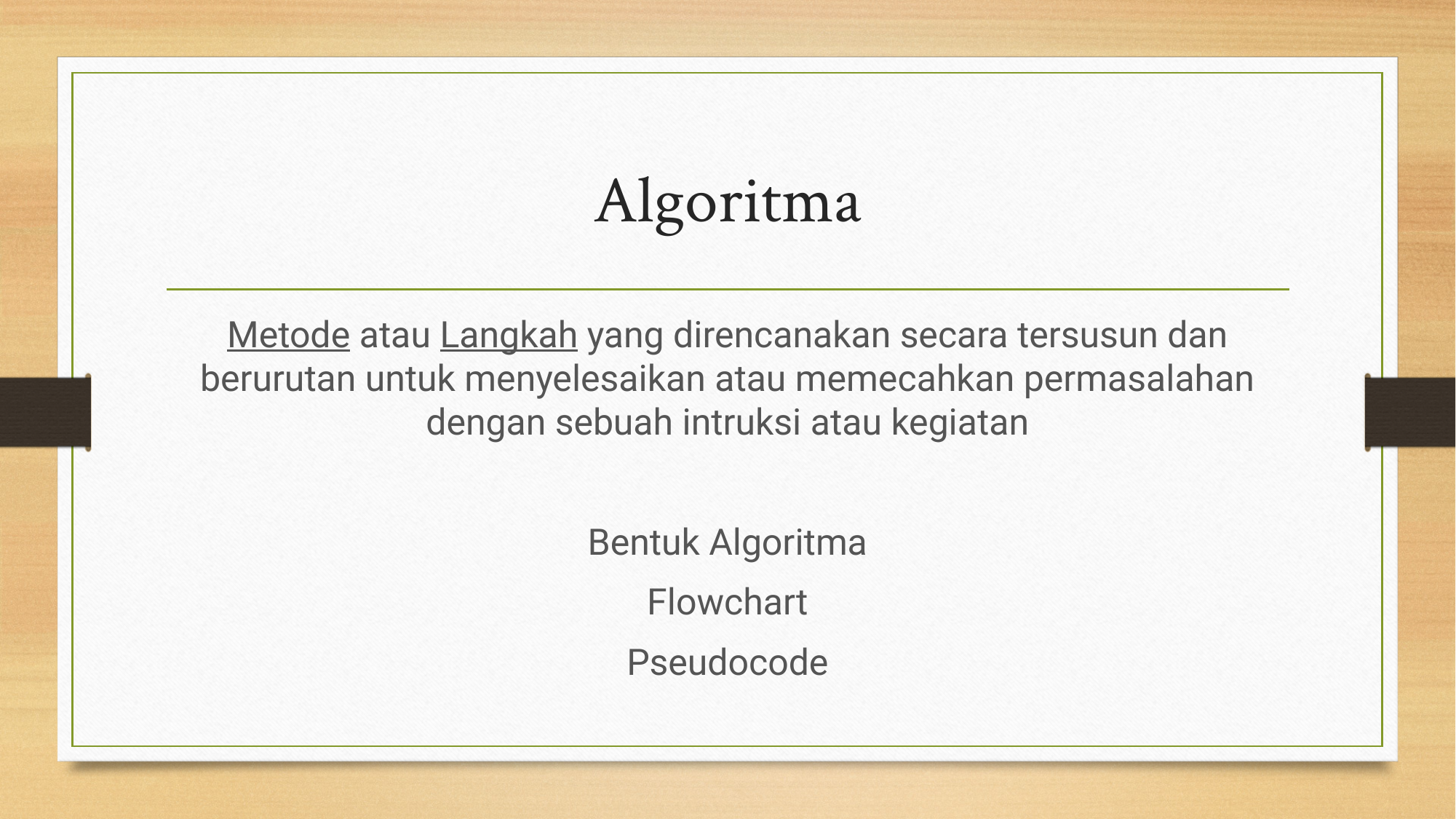

# Algoritma
Metode atau Langkah yang direncanakan secara tersusun dan berurutan untuk menyelesaikan atau memecahkan permasalahan dengan sebuah intruksi atau kegiatan

Bentuk Algoritma
Flowchart
Pseudocode